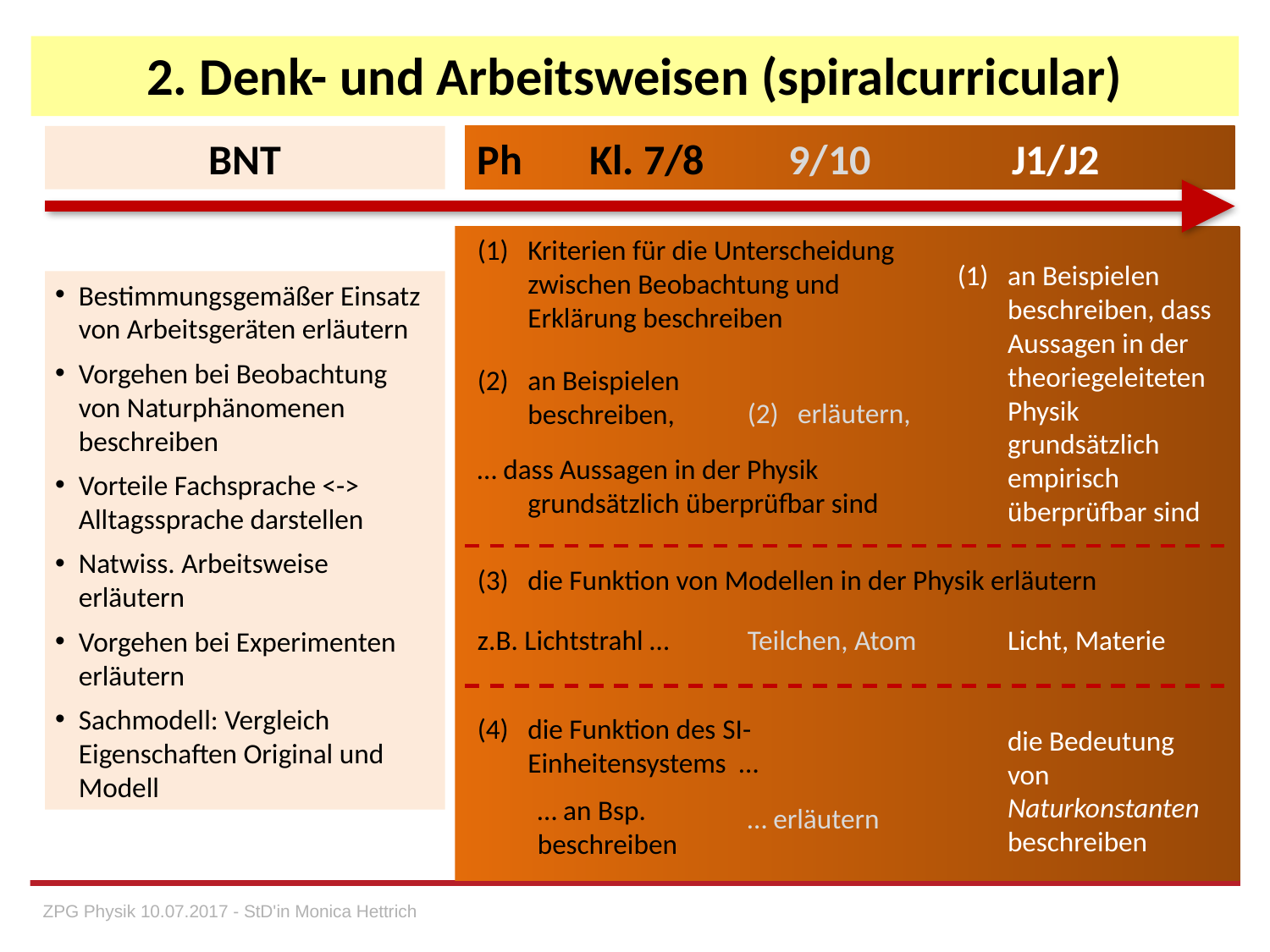

# 2. Denk- und Arbeitsweisen (spiralcurricular)
BNT
Ph 	Kl. 7/8	9/10	J1/J2

(1) 	Kriterien für die Unterscheidung zwischen Beobachtung und Erklärung beschreiben
(1) 	an Beispielen beschreiben, dass Aussagen in der theoriegeleiteten Physik grundsätzlich empirisch überprüfbar sind
Bestimmungsgemäßer Einsatz von Arbeitsgeräten erläutern
Vorgehen bei Beobachtung von Naturphänomenen beschreiben
Vorteile Fachsprache <-> Alltagssprache darstellen
Natwiss. Arbeitsweise erläutern
Vorgehen bei Experimenten erläutern
Sachmodell: Vergleich Eigenschaften Original und Modell
(2)	an Beispielen beschreiben,
(2)	erläutern,
… dass Aussagen in der Physik grundsätzlich überprüfbar sind
(3)	die Funktion von Modellen in der Physik erläutern
z.B. Lichtstrahl …
Teilchen, Atom
Licht, Materie
(4)	die Funktion des SI-Einheitensystems  …
die Bedeutung von
Naturkonstanten
beschreiben
… an Bsp. beschreiben
… erläutern
ZPG Physik 10.07.2017 - StD'in Monica Hettrich